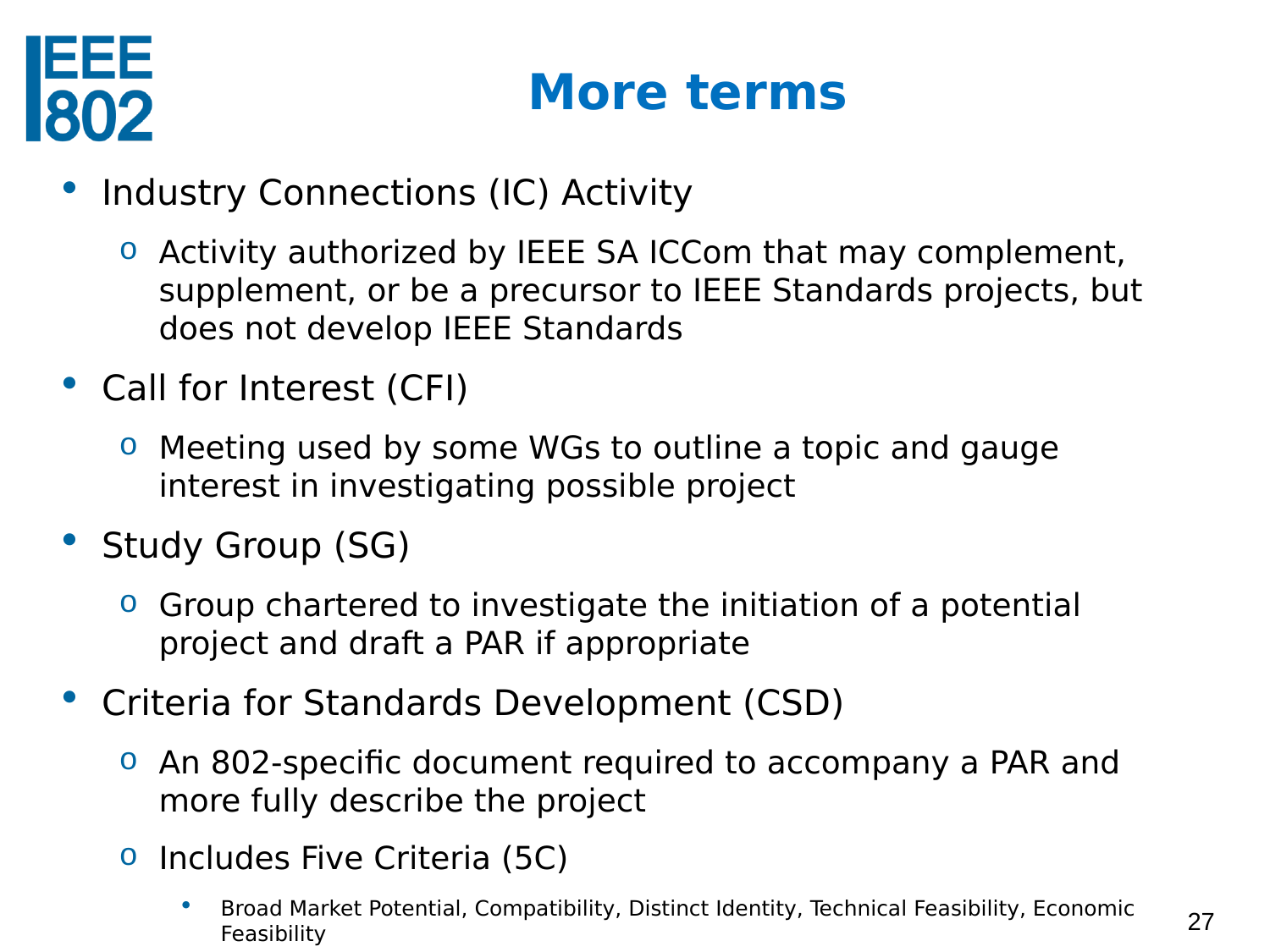

# More terms

Industry Connections (IC) Activity
Activity authorized by IEEE SA ICCom that may complement, supplement, or be a precursor to IEEE Standards projects, but does not develop IEEE Standards
Call for Interest (CFI)
Meeting used by some WGs to outline a topic and gauge interest in investigating possible project
Study Group (SG)
Group chartered to investigate the initiation of a potential project and draft a PAR if appropriate
Criteria for Standards Development (CSD)
An 802-specific document required to accompany a PAR and more fully describe the project
Includes Five Criteria (5C)
Broad Market Potential, Compatibility, Distinct Identity, Technical Feasibility, Economic Feasibility
27